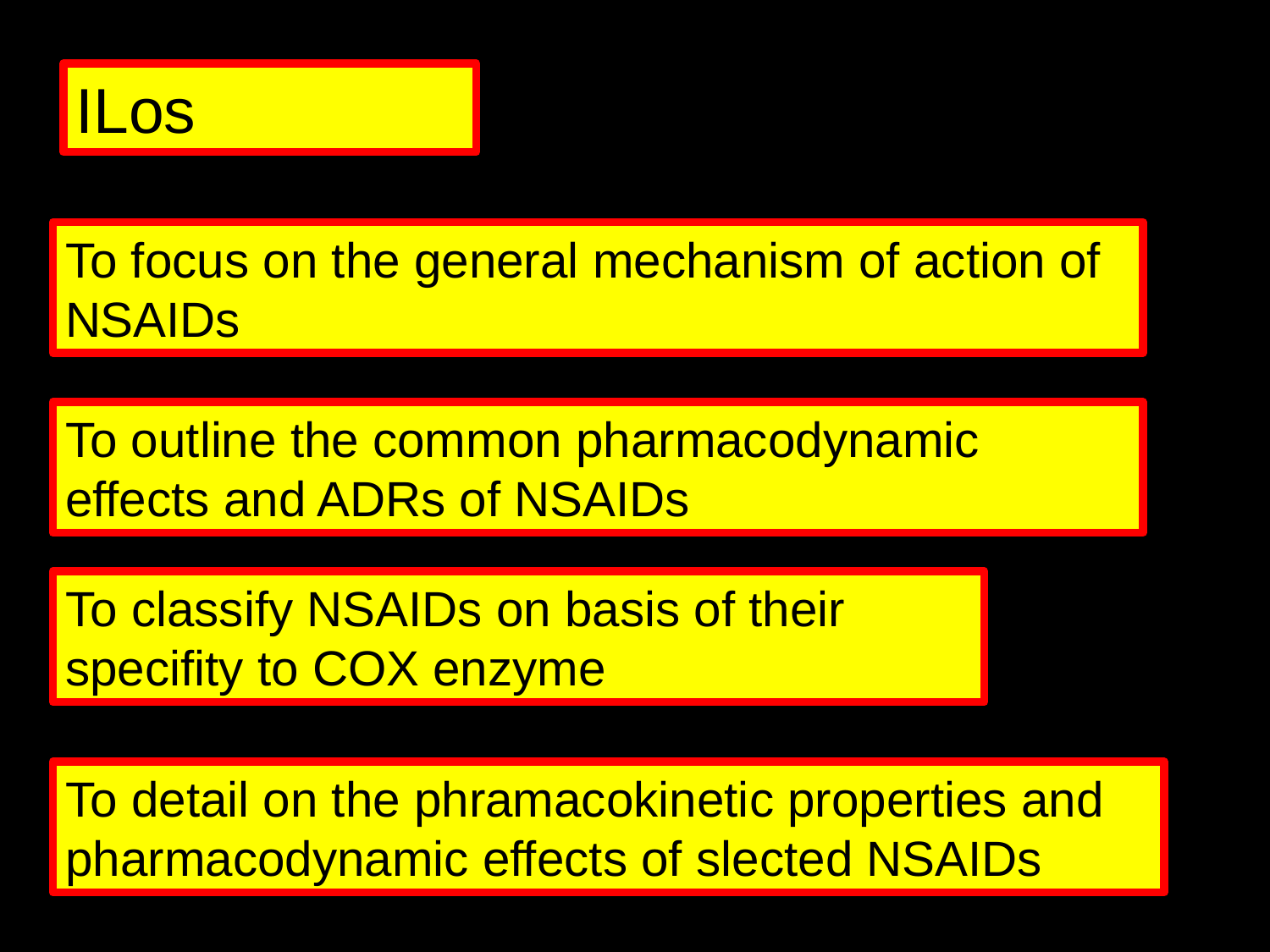

ILos
To focus on the general mechanism of action of NSAIDs
To outline the common pharmacodynamic effects and ADRs of NSAIDs
To classify NSAIDs on basis of their specifity to COX enzyme
To detail on the phramacokinetic properties and pharmacodynamic effects of slected NSAIDs